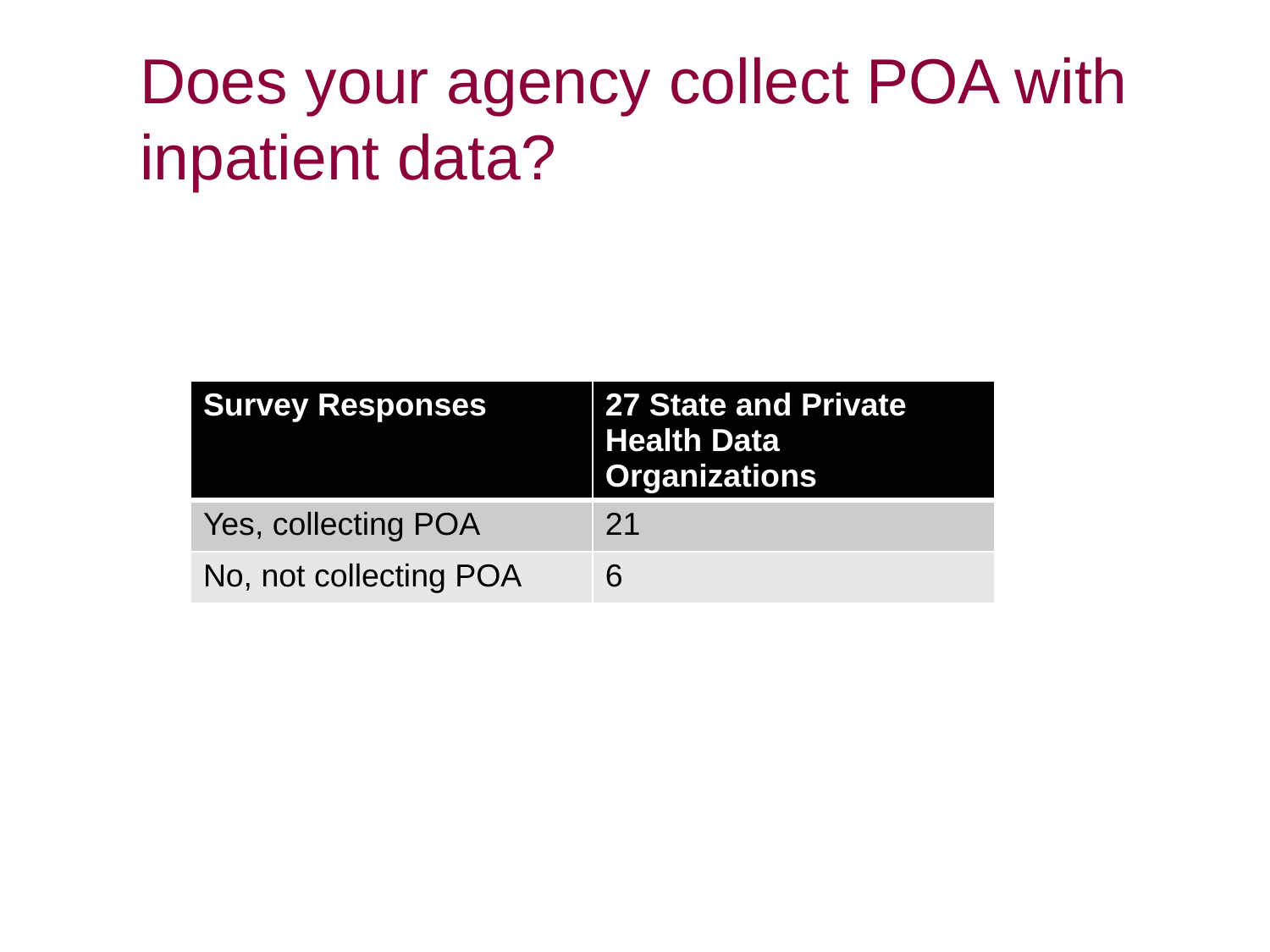

# Does your agency collect POA with inpatient data?
| Survey Responses | 27 State and Private Health Data Organizations |
| --- | --- |
| Yes, collecting POA | 21 |
| No, not collecting POA | 6 |